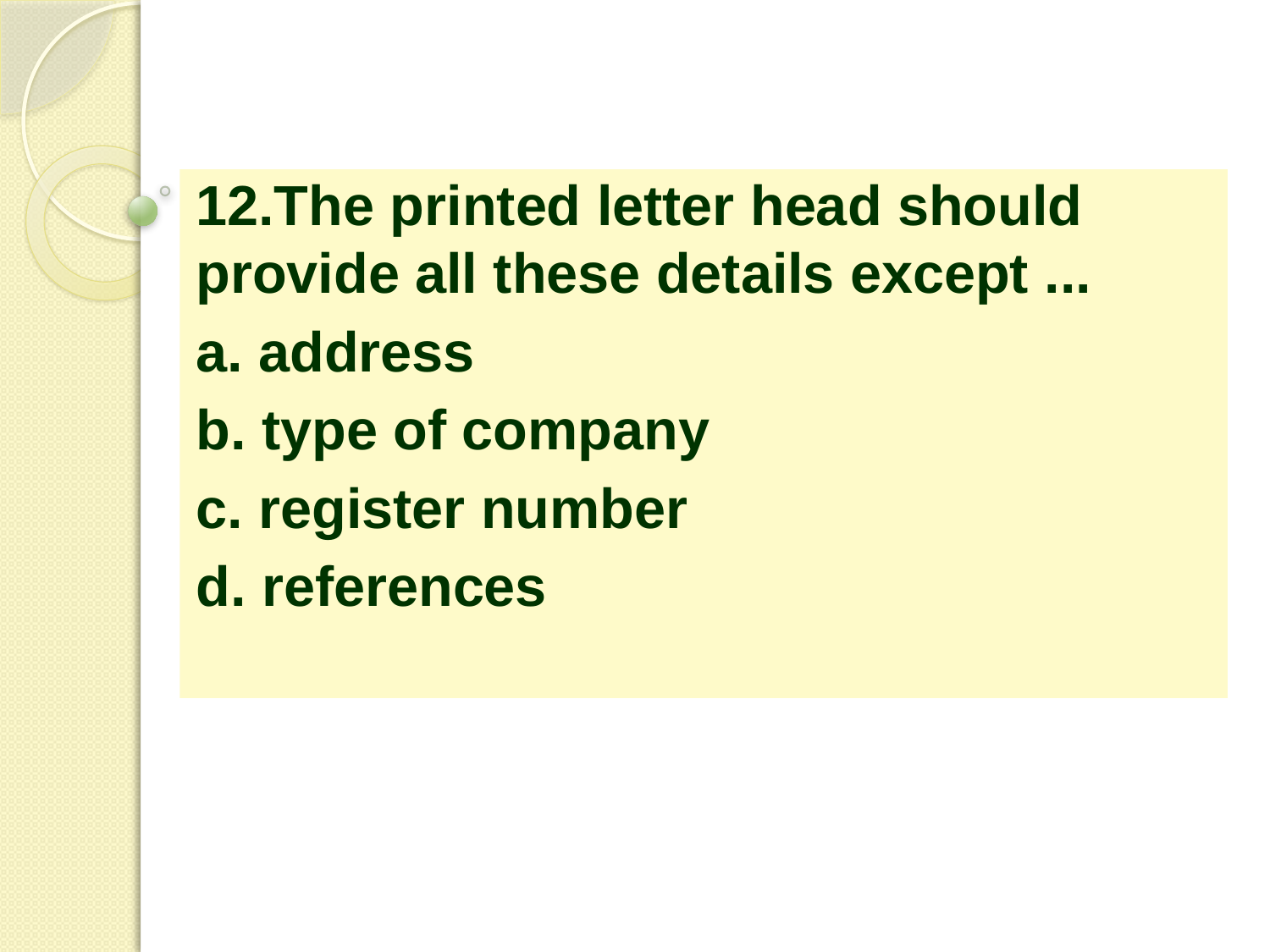

12.The printed letter head should provide all these details except ...
a. address
b. type of company
c. register number
d. references